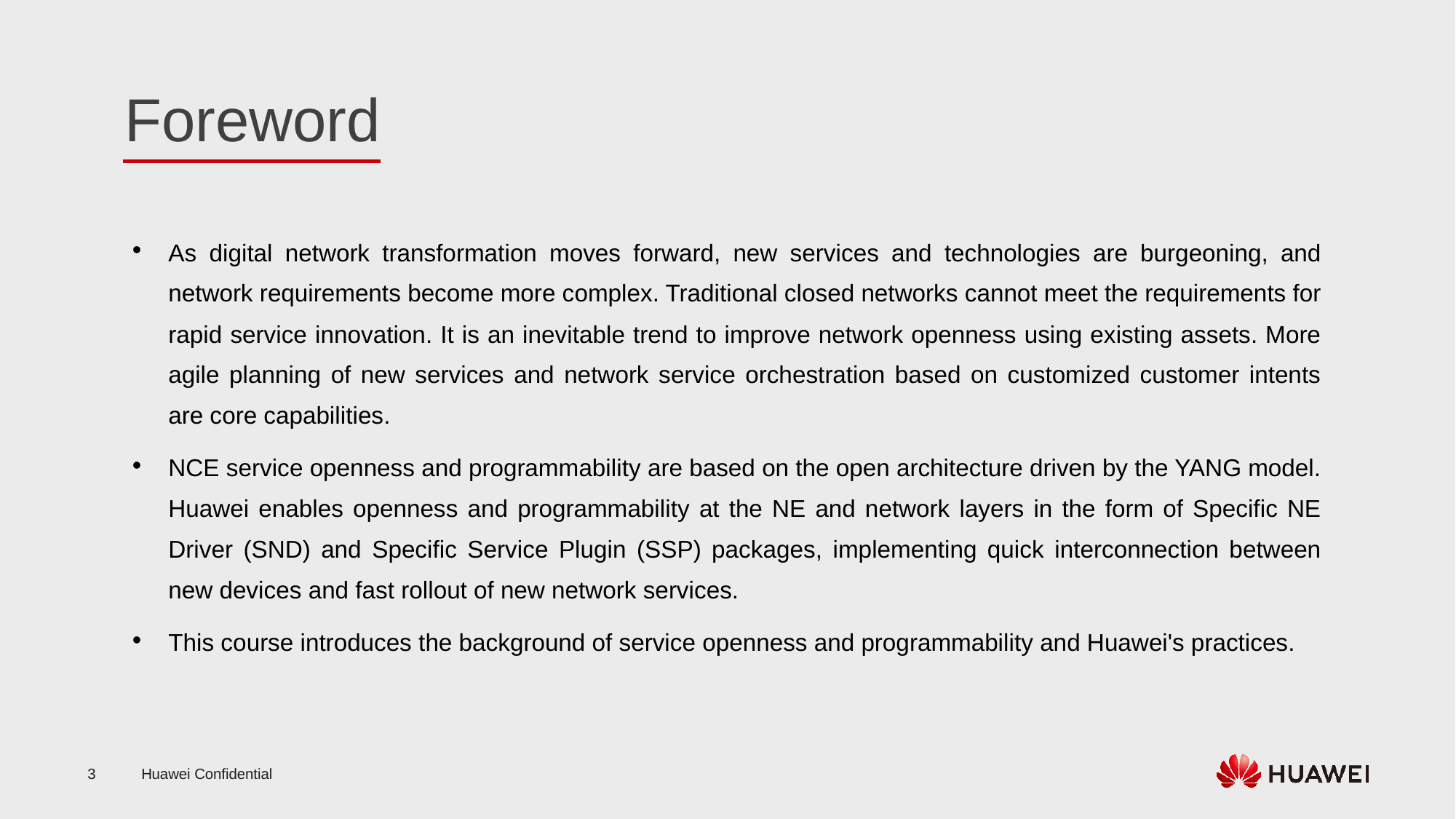

As digital network transformation moves forward, new services and technologies are burgeoning, and network requirements become more complex. Traditional closed networks cannot meet the requirements for rapid service innovation. It is an inevitable trend to improve network openness using existing assets. More agile planning of new services and network service orchestration based on customized customer intents are core capabilities.
NCE service openness and programmability are based on the open architecture driven by the YANG model. Huawei enables openness and programmability at the NE and network layers in the form of Specific NE Driver (SND) and Specific Service Plugin (SSP) packages, implementing quick interconnection between new devices and fast rollout of new network services.
This course introduces the background of service openness and programmability and Huawei's practices.